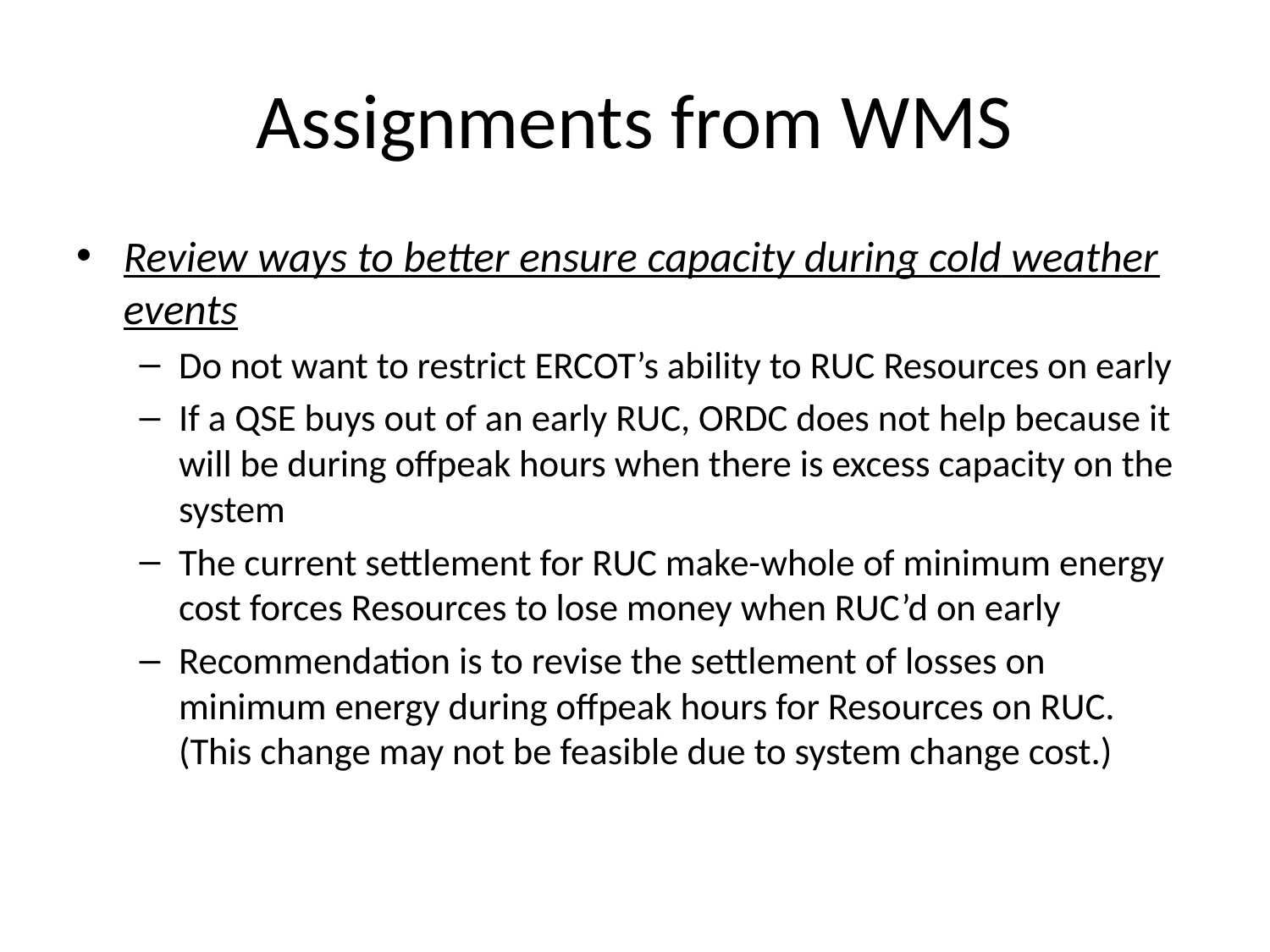

# Assignments from WMS
Review ways to better ensure capacity during cold weather events
Do not want to restrict ERCOT’s ability to RUC Resources on early
If a QSE buys out of an early RUC, ORDC does not help because it will be during offpeak hours when there is excess capacity on the system
The current settlement for RUC make-whole of minimum energy cost forces Resources to lose money when RUC’d on early
Recommendation is to revise the settlement of losses on minimum energy during offpeak hours for Resources on RUC.  (This change may not be feasible due to system change cost.)